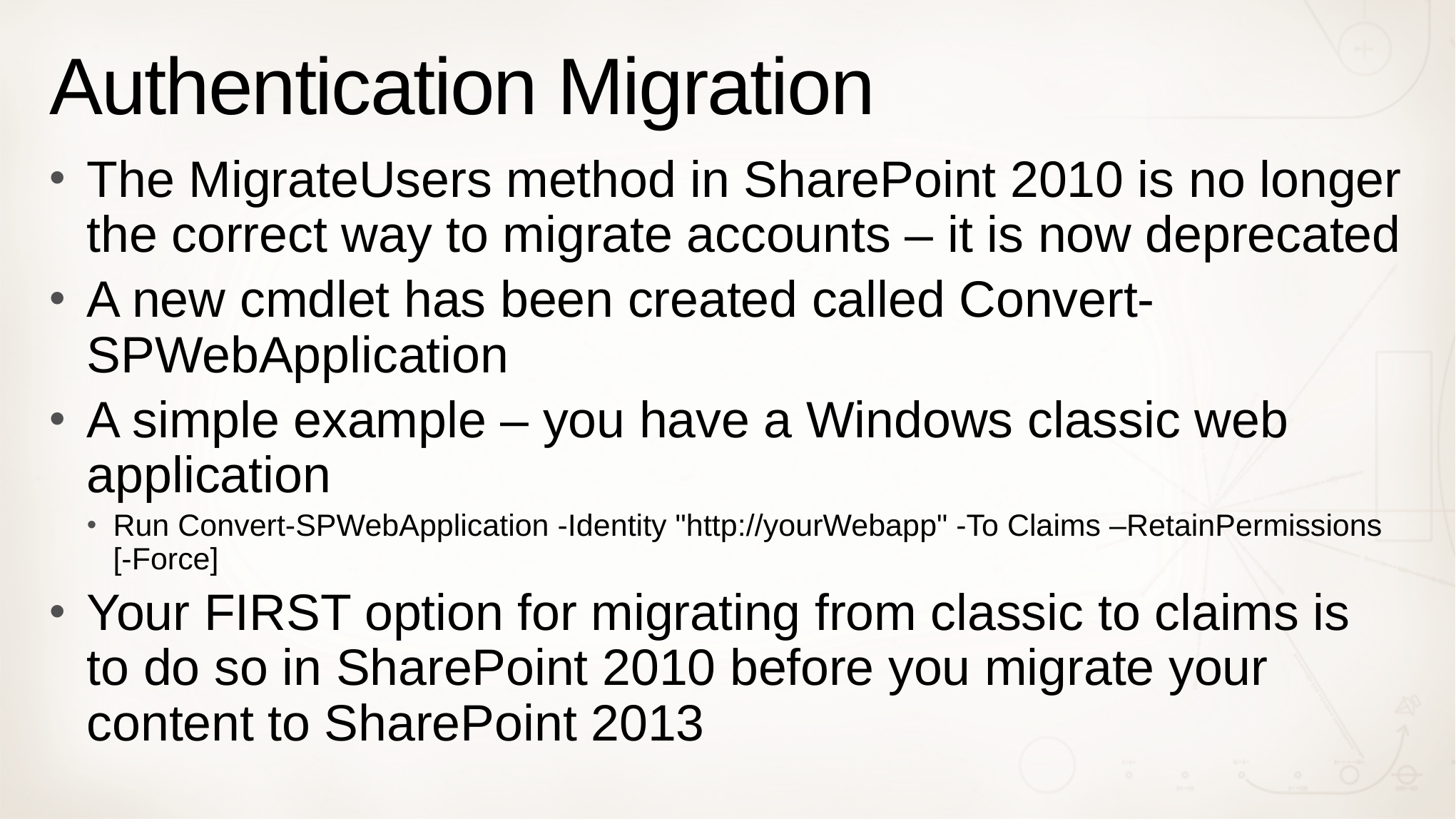

# Authentication Migration
The MigrateUsers method in SharePoint 2010 is no longer the correct way to migrate accounts – it is now deprecated
A new cmdlet has been created called Convert-SPWebApplication
A simple example – you have a Windows classic web application
Run Convert-SPWebApplication -Identity "http://yourWebapp" -To Claims –RetainPermissions [-Force]
Your FIRST option for migrating from classic to claims is to do so in SharePoint 2010 before you migrate your content to SharePoint 2013